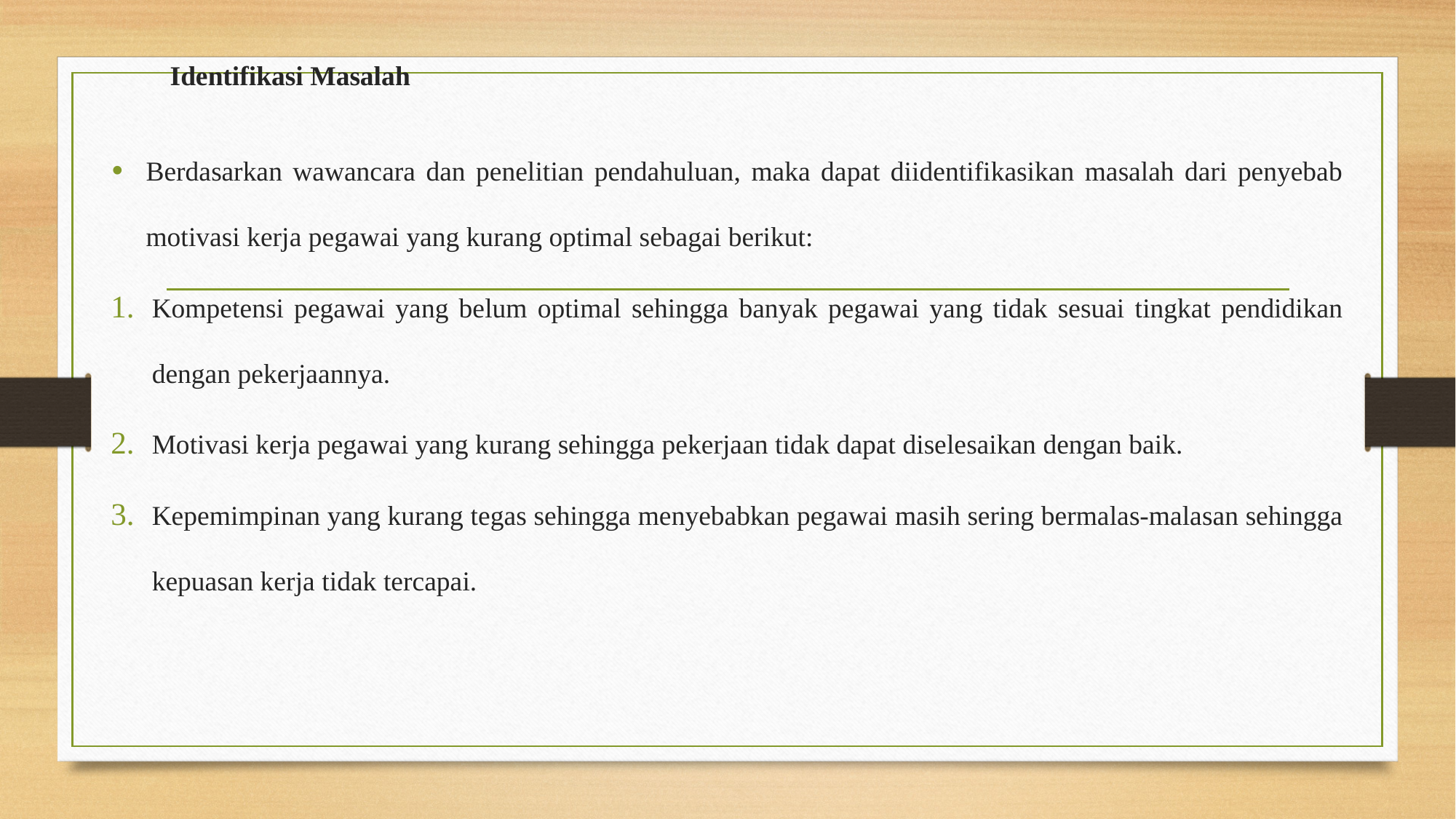

# Identifikasi Masalah
Berdasarkan wawancara dan penelitian pendahuluan, maka dapat diidentifikasikan masalah dari penyebab motivasi kerja pegawai yang kurang optimal sebagai berikut:
Kompetensi pegawai yang belum optimal sehingga banyak pegawai yang tidak sesuai tingkat pendidikan dengan pekerjaannya.
Motivasi kerja pegawai yang kurang sehingga pekerjaan tidak dapat diselesaikan dengan baik.
Kepemimpinan yang kurang tegas sehingga menyebabkan pegawai masih sering bermalas-malasan sehingga kepuasan kerja tidak tercapai.